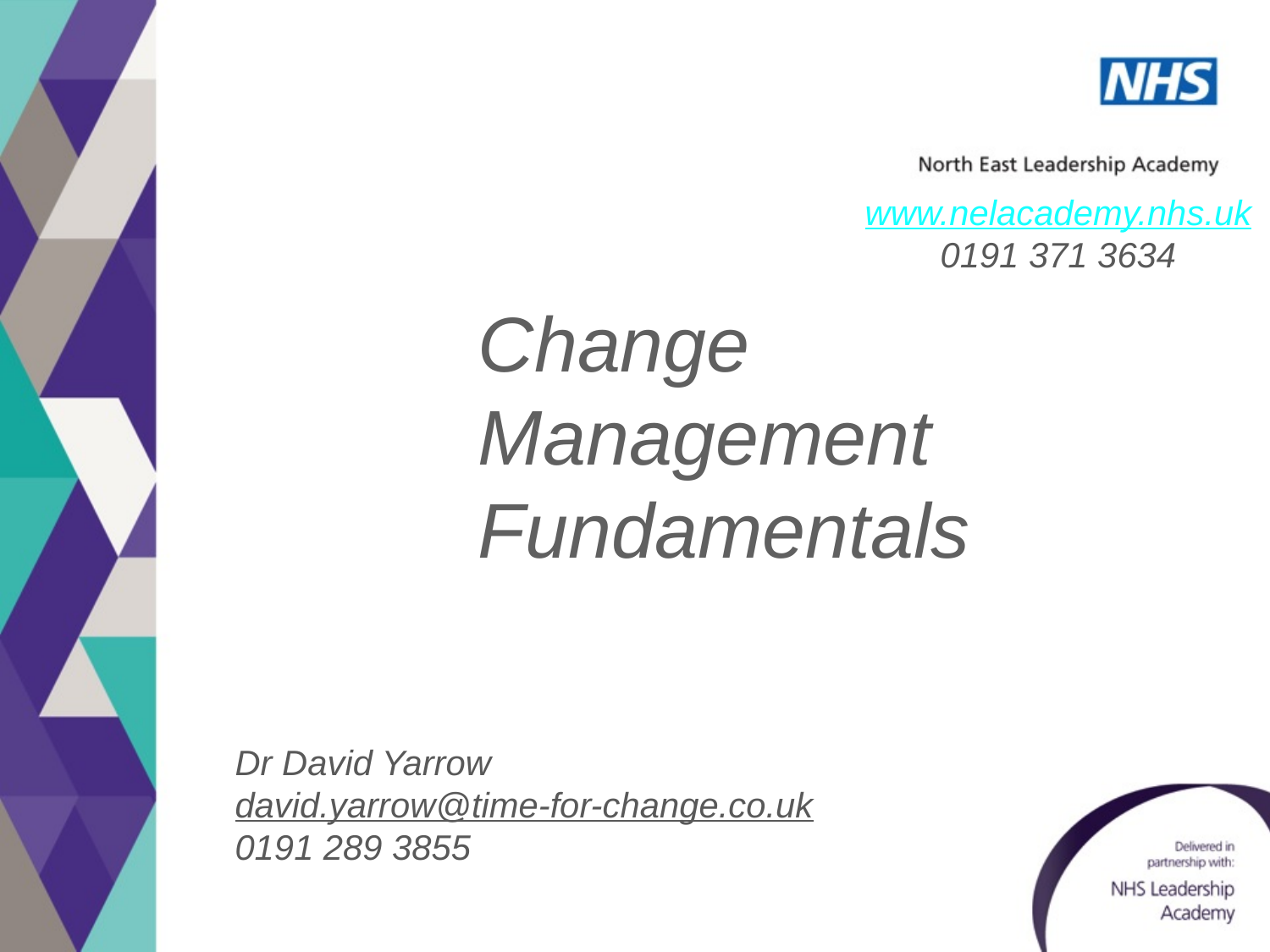

www.nelacademy.nhs.uk
0191 371 3634
Change Management Fundamentals
Dr David Yarrow
david.yarrow@time-for-change.co.uk
0191 289 3855